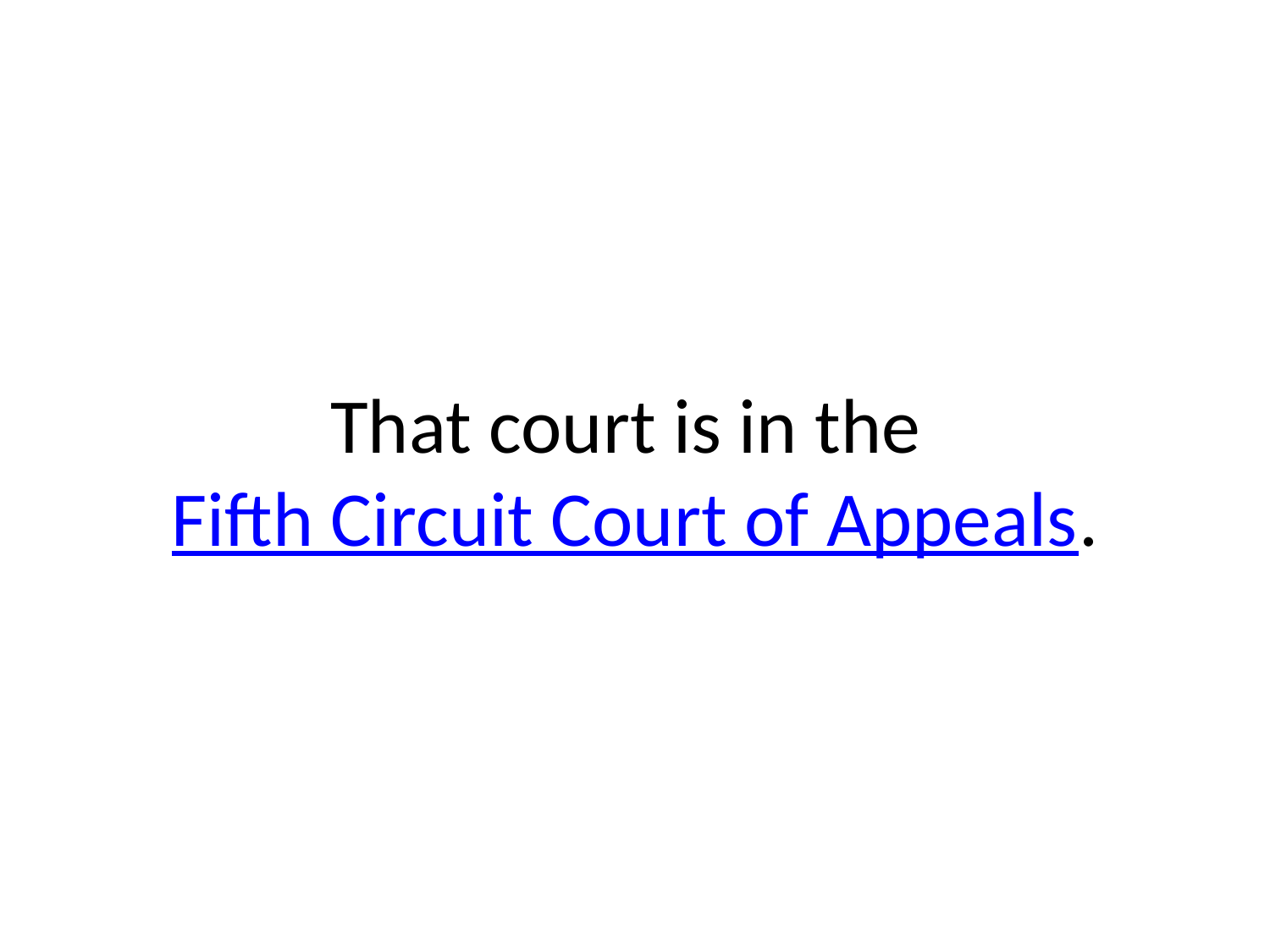

# That court is in the Fifth Circuit Court of Appeals.